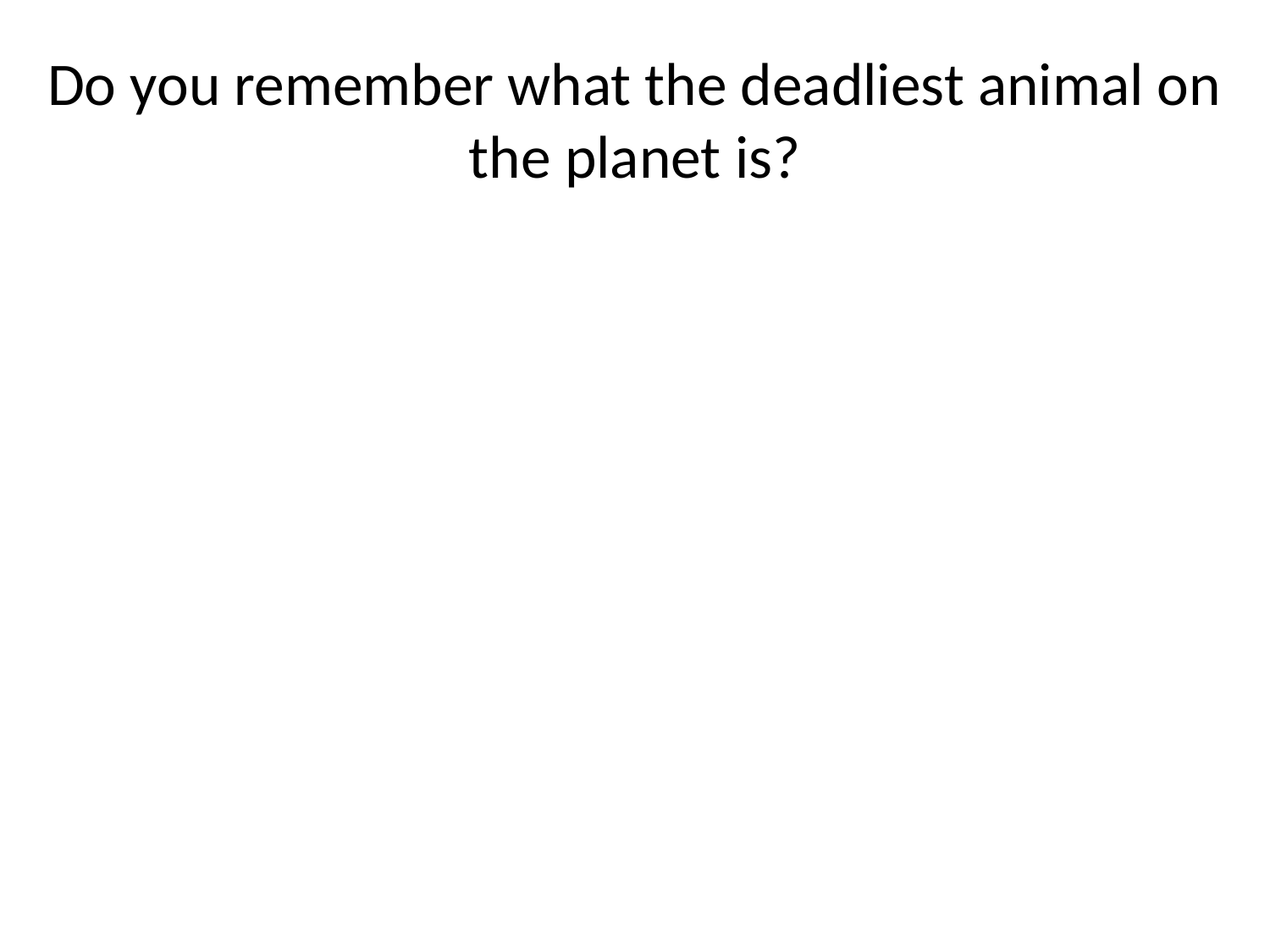

# Do you remember what the deadliest animal on the planet is?